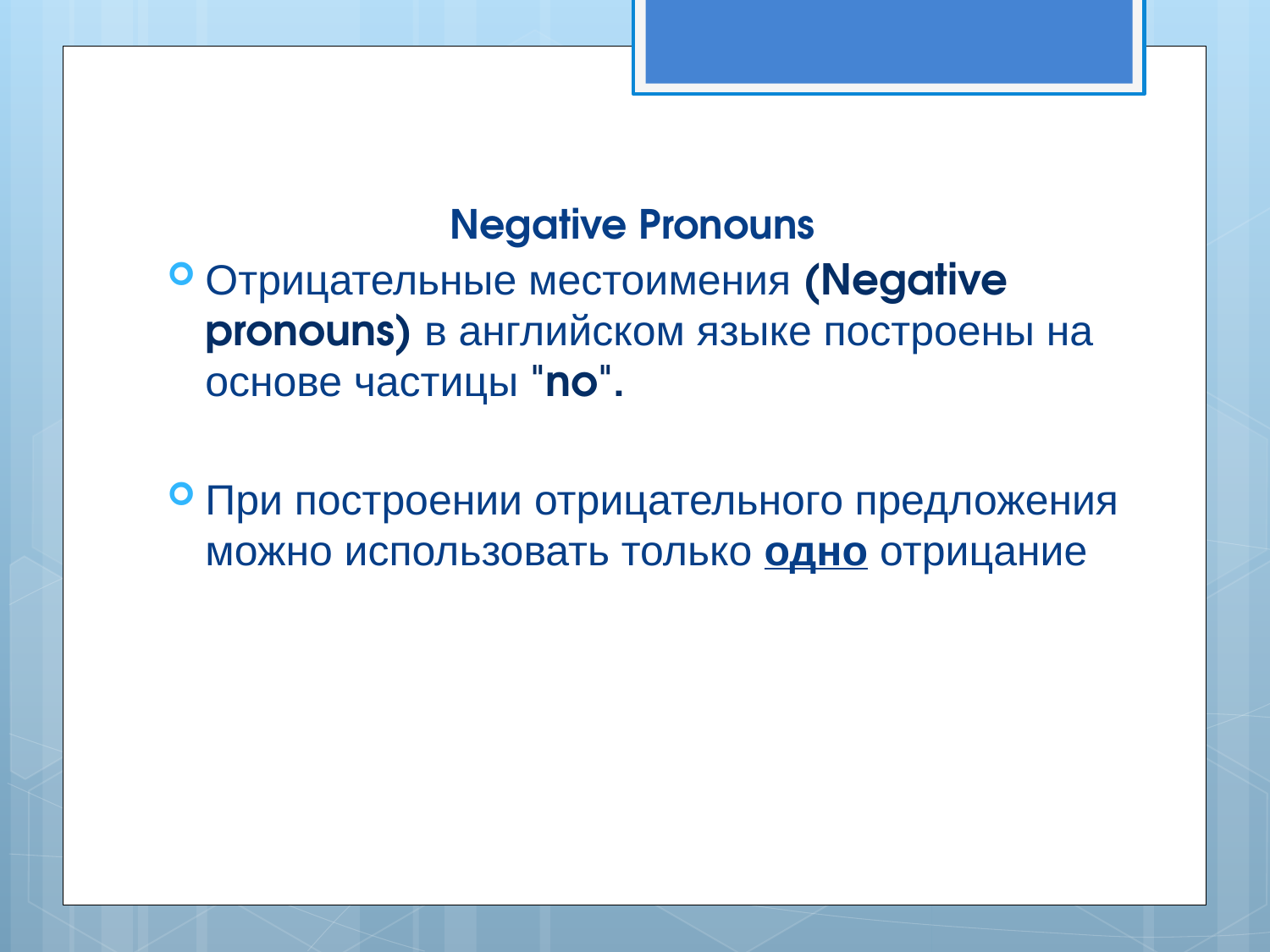

# Negative Pronouns
Отрицательные местоимения (Negative pronouns) в английском языке построены на основе частицы "no".

При построении отрицательного предложения можно использовать только одно отрицание